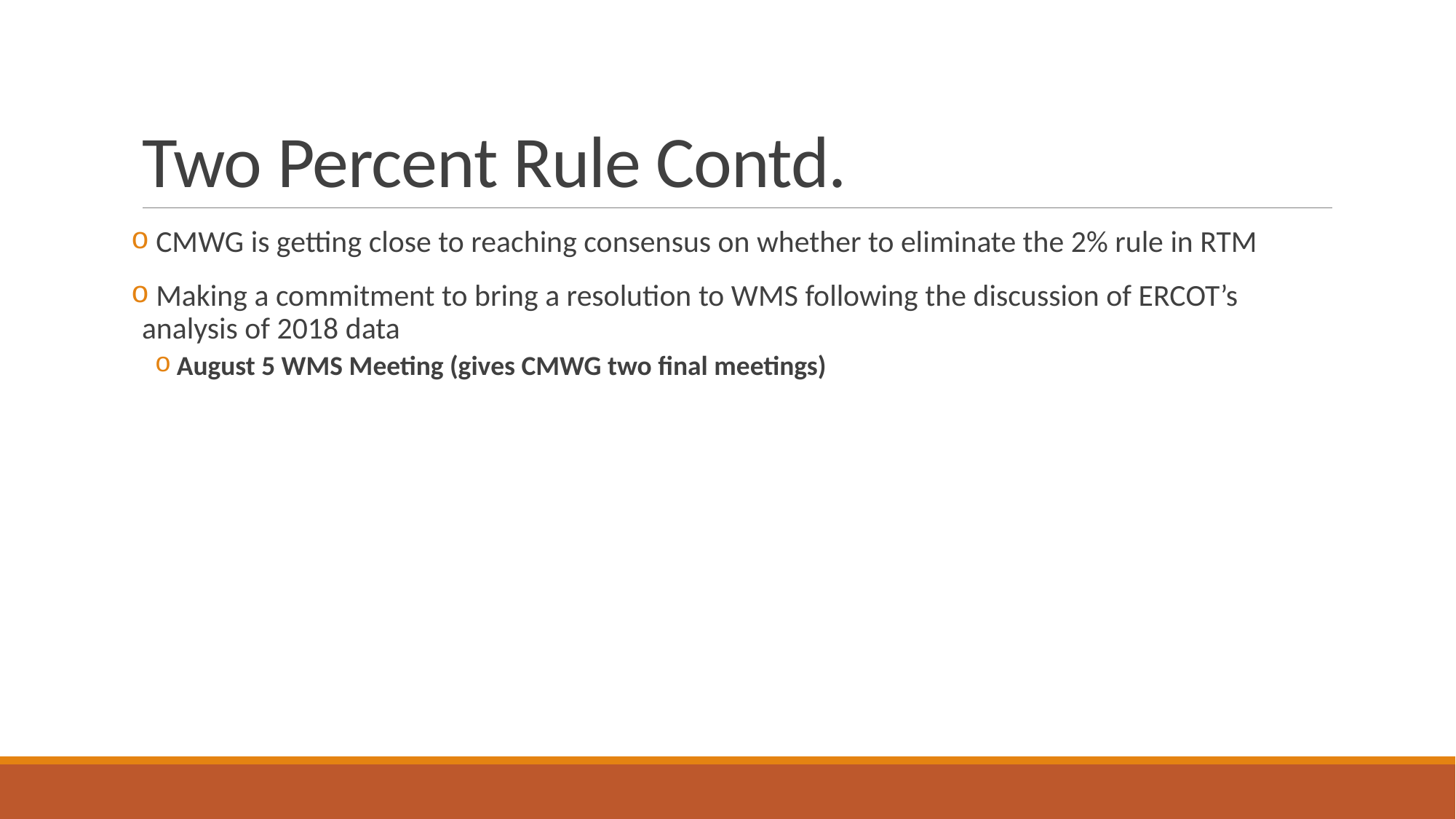

# Two Percent Rule Contd.
 CMWG is getting close to reaching consensus on whether to eliminate the 2% rule in RTM
 Making a commitment to bring a resolution to WMS following the discussion of ERCOT’s analysis of 2018 data
August 5 WMS Meeting (gives CMWG two final meetings)